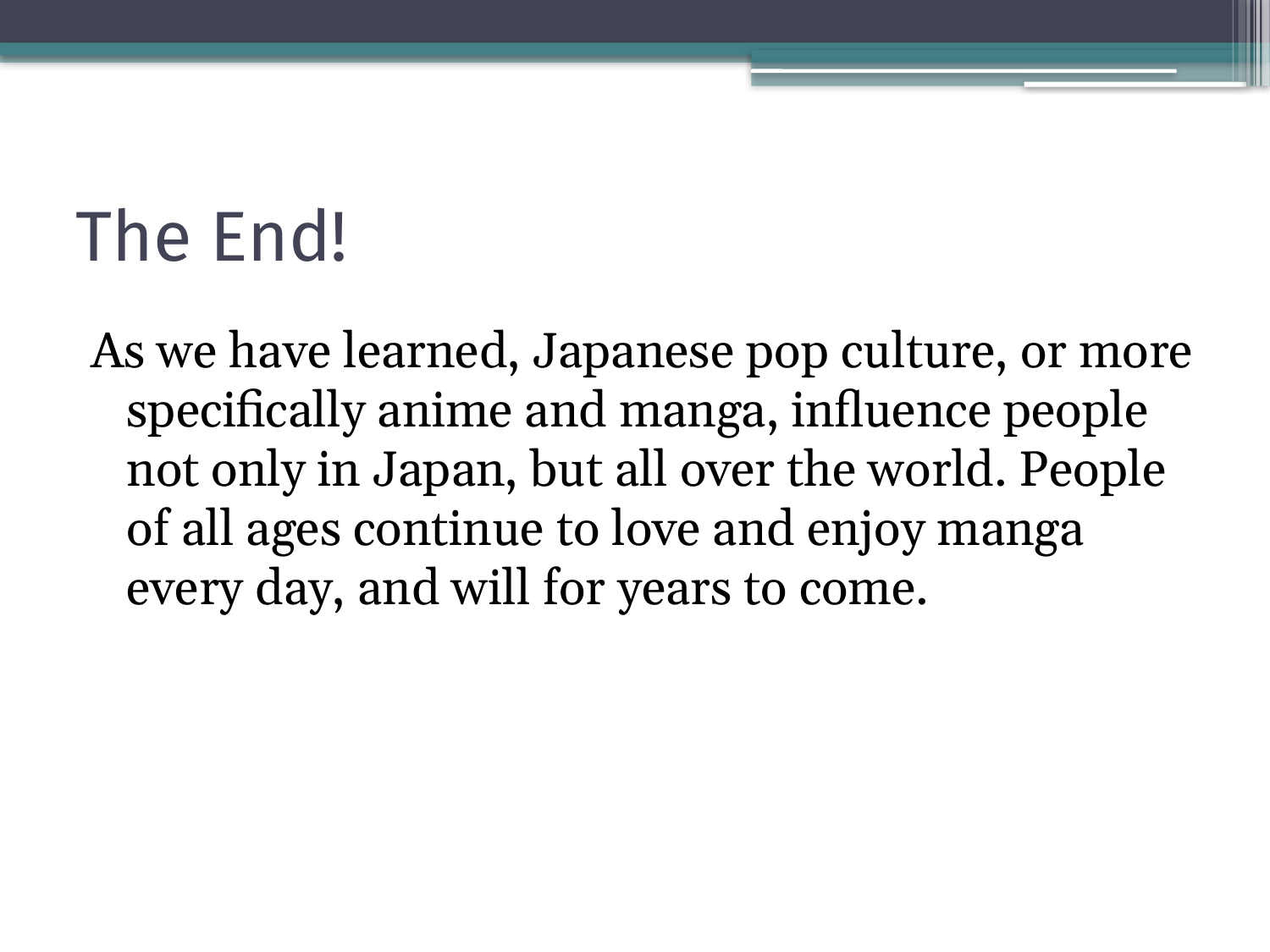

# The End!
As we have learned, Japanese pop culture, or more specifically anime and manga, influence people not only in Japan, but all over the world. People of all ages continue to love and enjoy manga every day, and will for years to come.